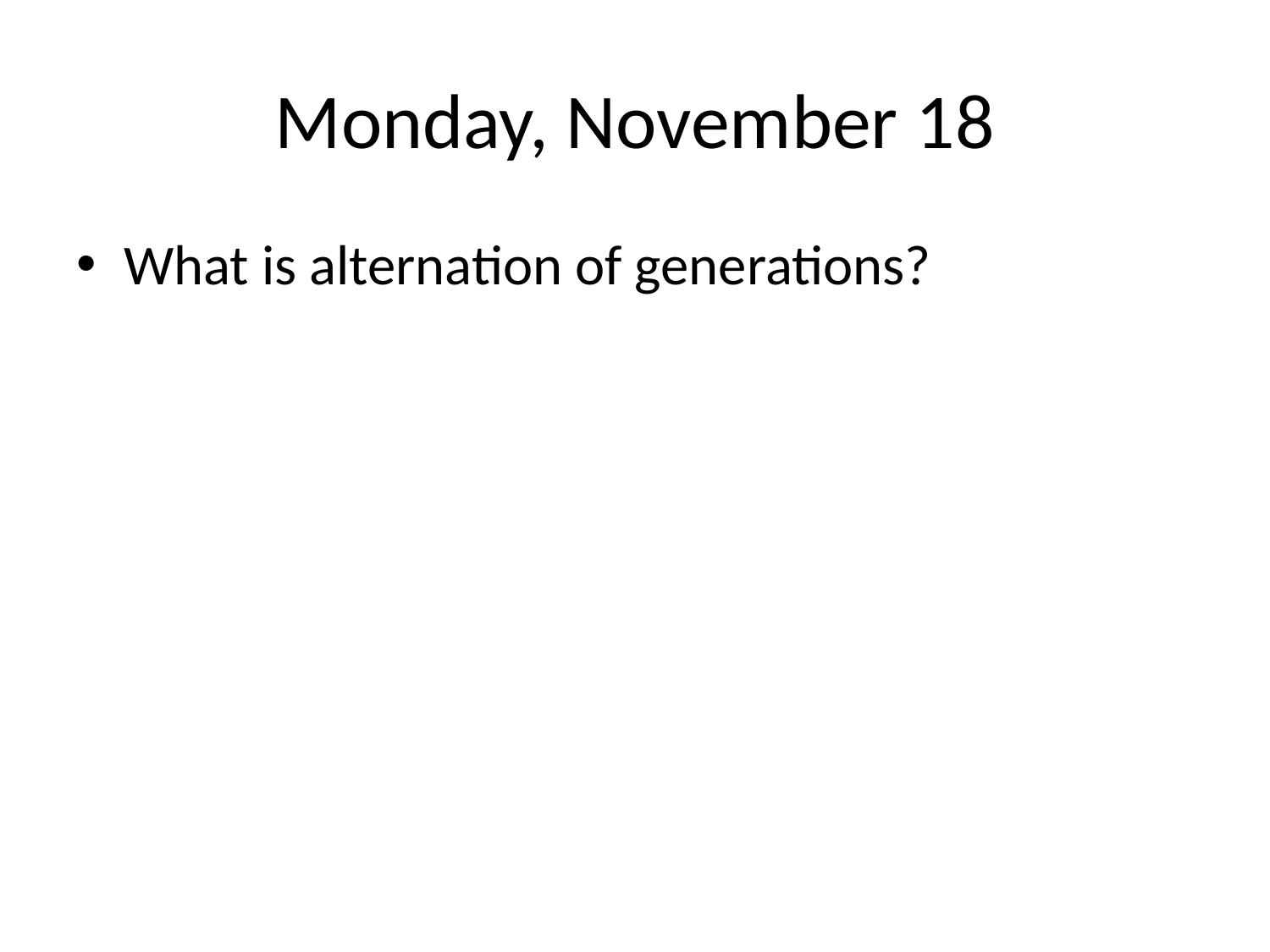

# Monday, November 18
What is alternation of generations?